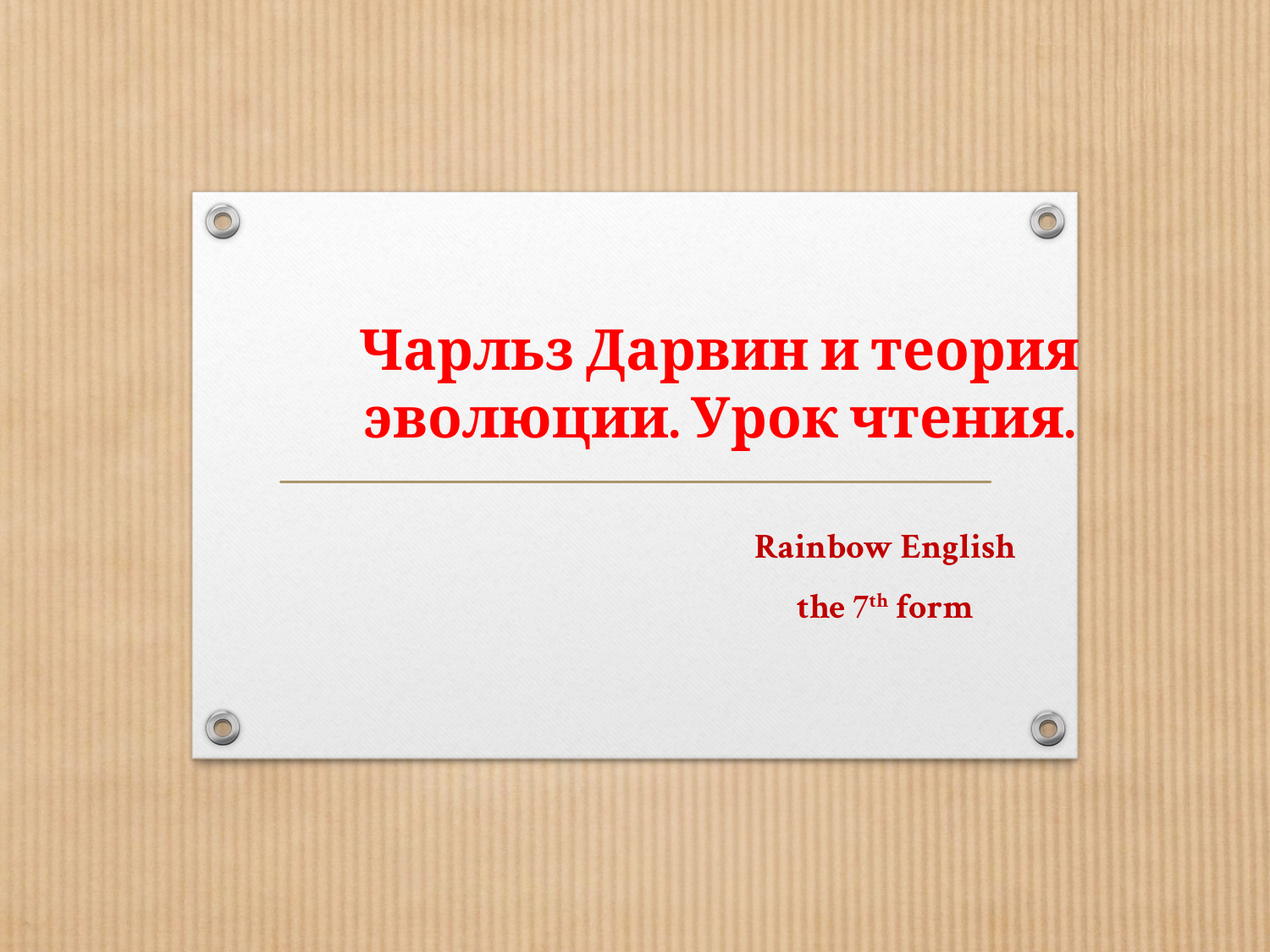

# Чарльз Дарвин и теория эволюции. Урок чтения.
Rainbow English
the 7th form